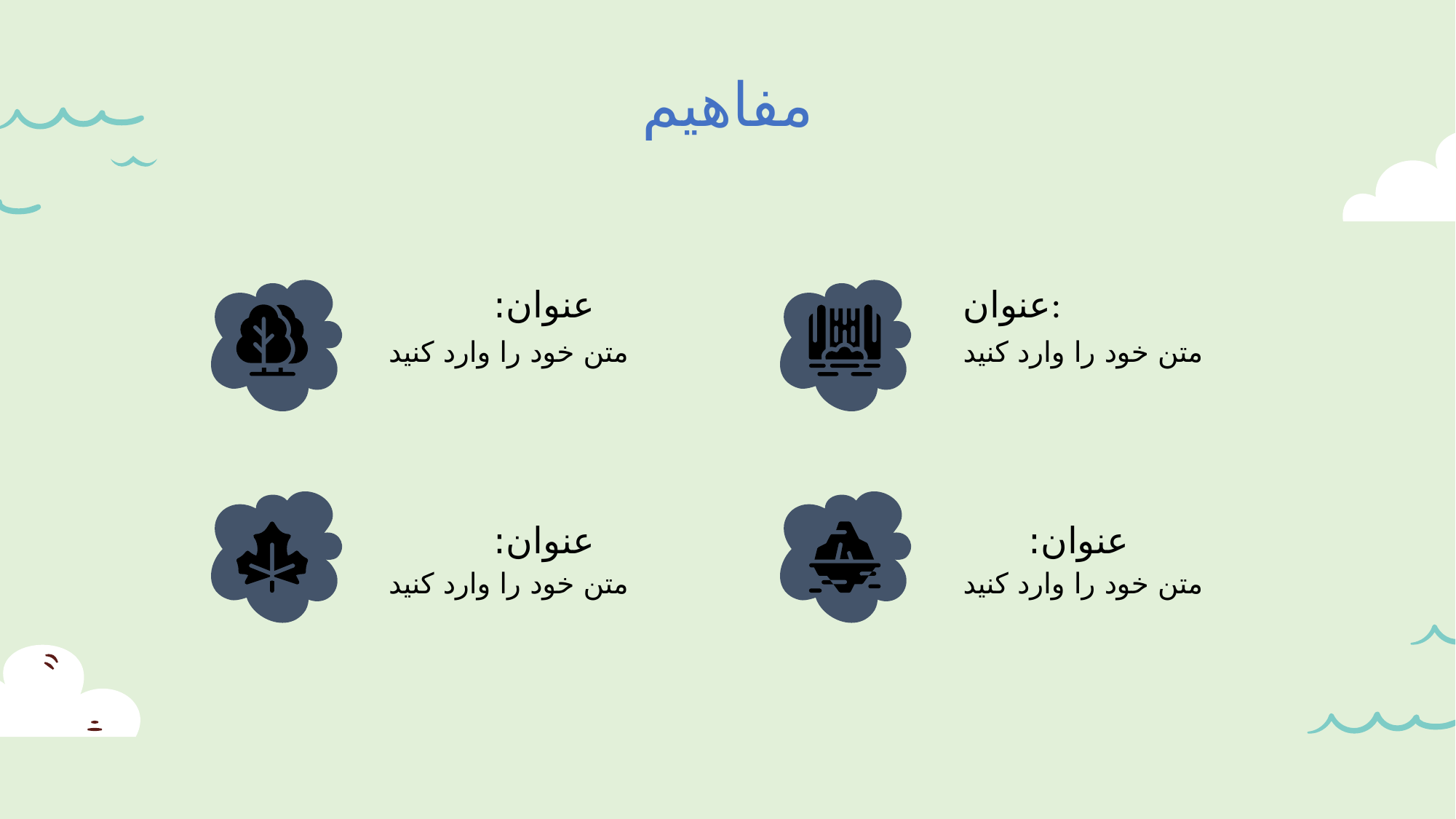

مفاهیم
# عنوان:
عنوان:

متن خود را وارد کنید
متن خود را وارد کنید

عنوان:
عنوان:

متن خود را وارد کنید
متن خود را وارد کنید